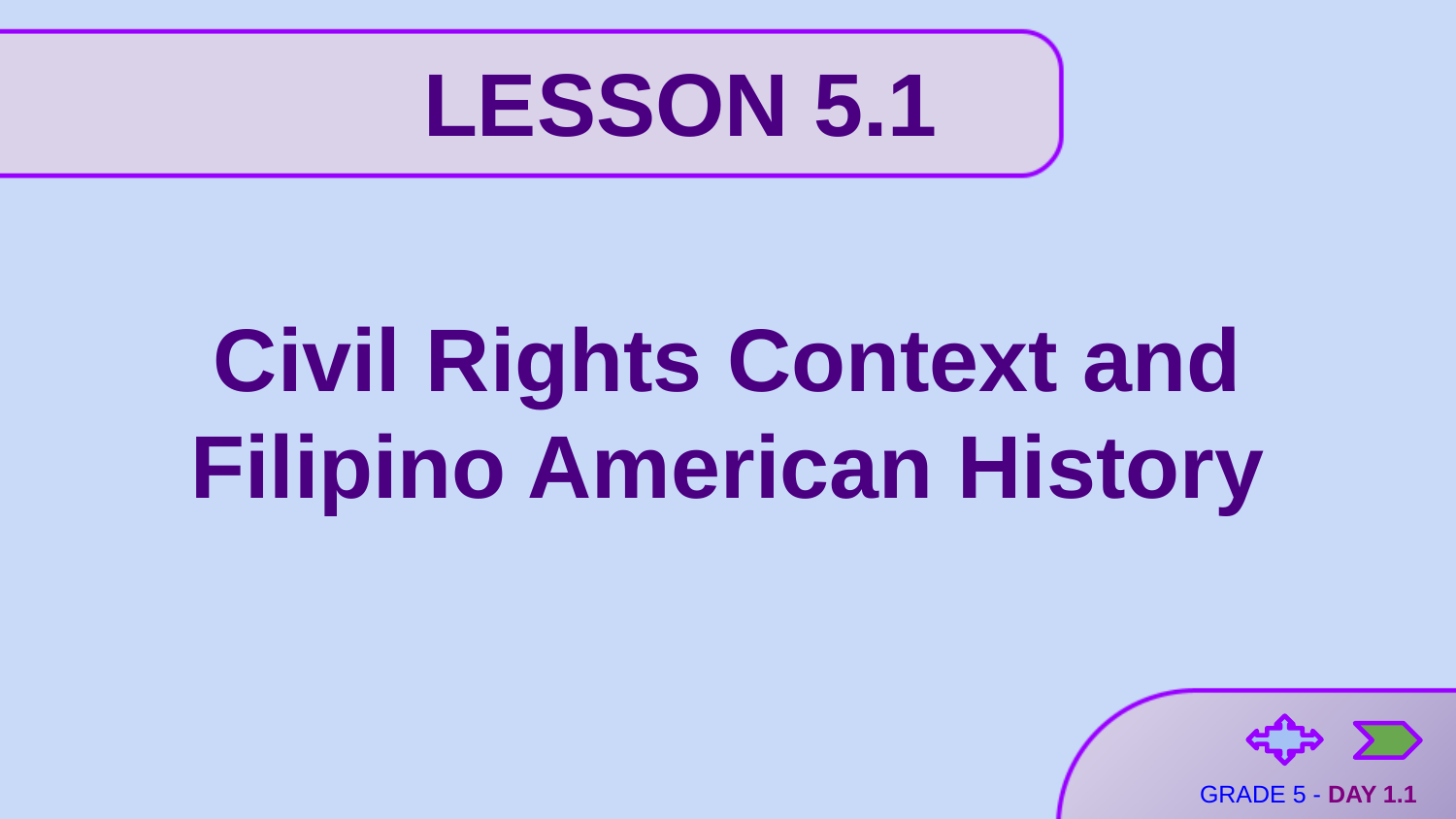

LESSON 5.1
# Civil Rights Context and Filipino American History

GRADE 5 - DAY 1.1